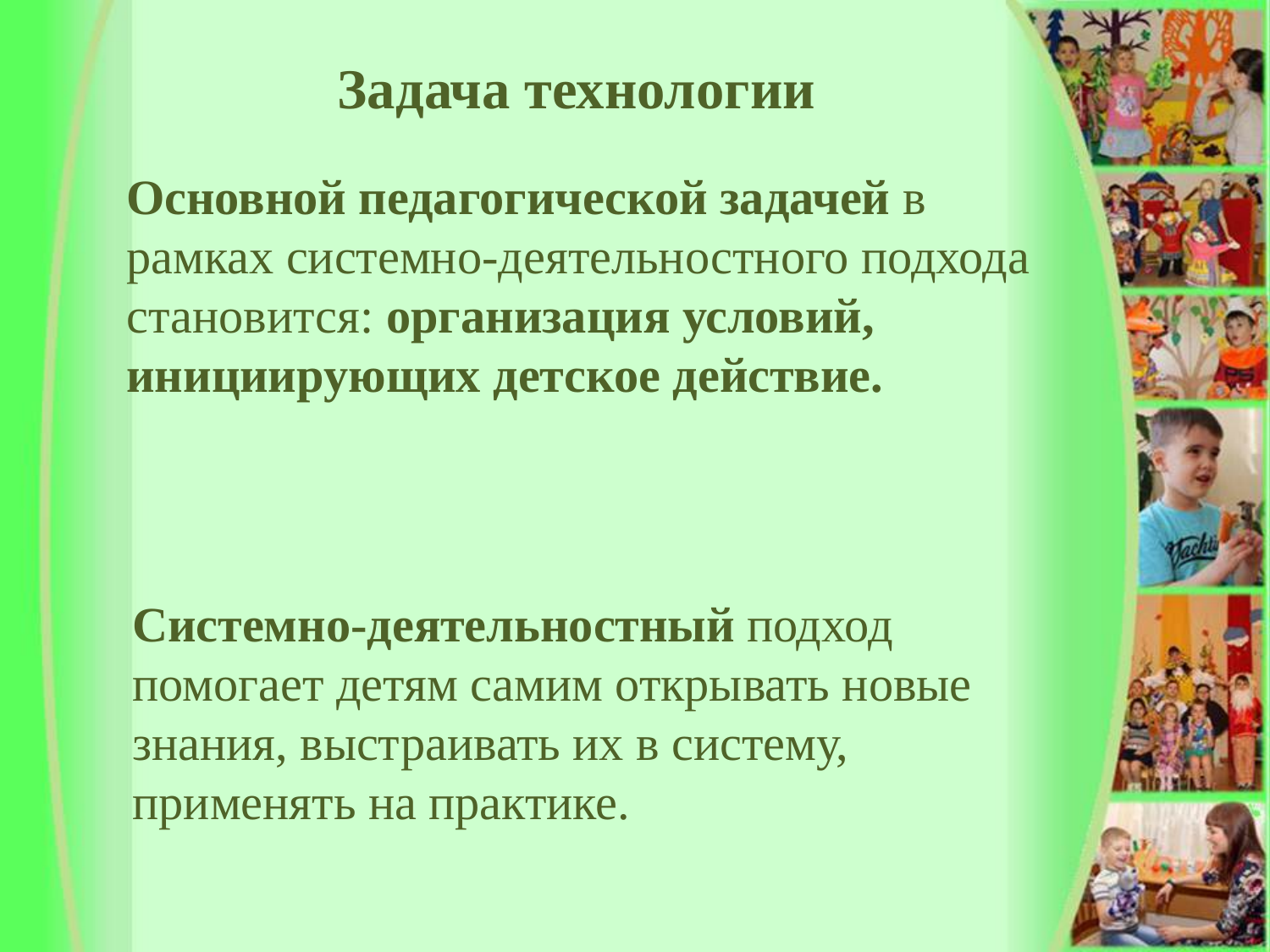

Задача технологии
Основной педагогической задачей в рамках системно-деятельностного подхода становится: организация условий, инициирующих детское действие.
Системно-деятельностный подход помогает детям самим открывать новые знания, выстраивать их в систему, применять на практике.